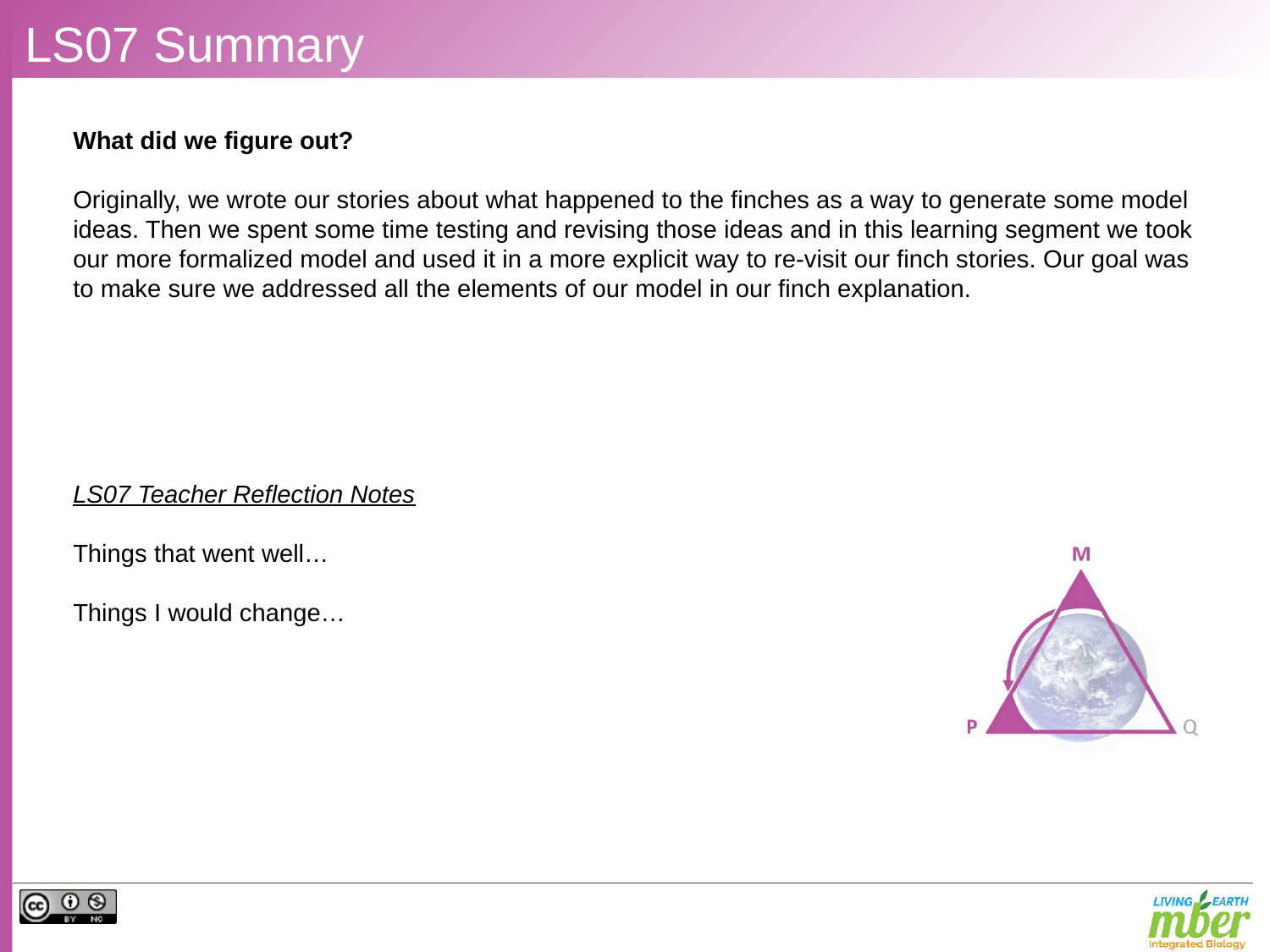

# LS07 Summary
What did we figure out?

Originally, we wrote our stories about what happened to the finches as a way to generate some model ideas. Then we spent some time testing and revising those ideas and in this learning segment we took our more formalized model and used it in a more explicit way to re-visit our finch stories. Our goal was to make sure we addressed all the elements of our model in our finch explanation.
LS07 Teacher Reflection Notes

Things that went well…

Things I would change…